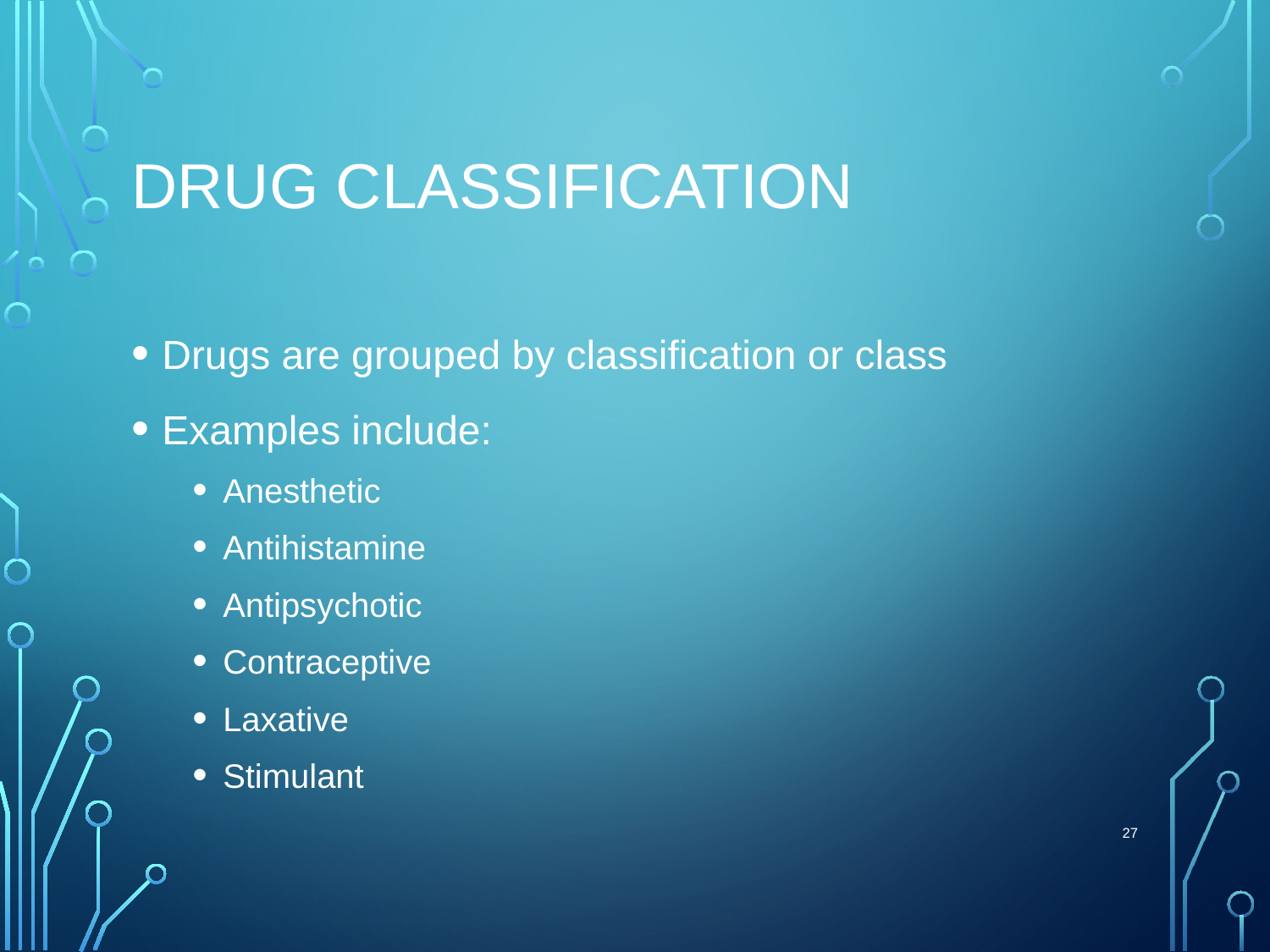

# Drug Classification
Drugs are grouped by classification or class
Examples include:
Anesthetic
Antihistamine
Antipsychotic
Contraceptive
Laxative
Stimulant
 27